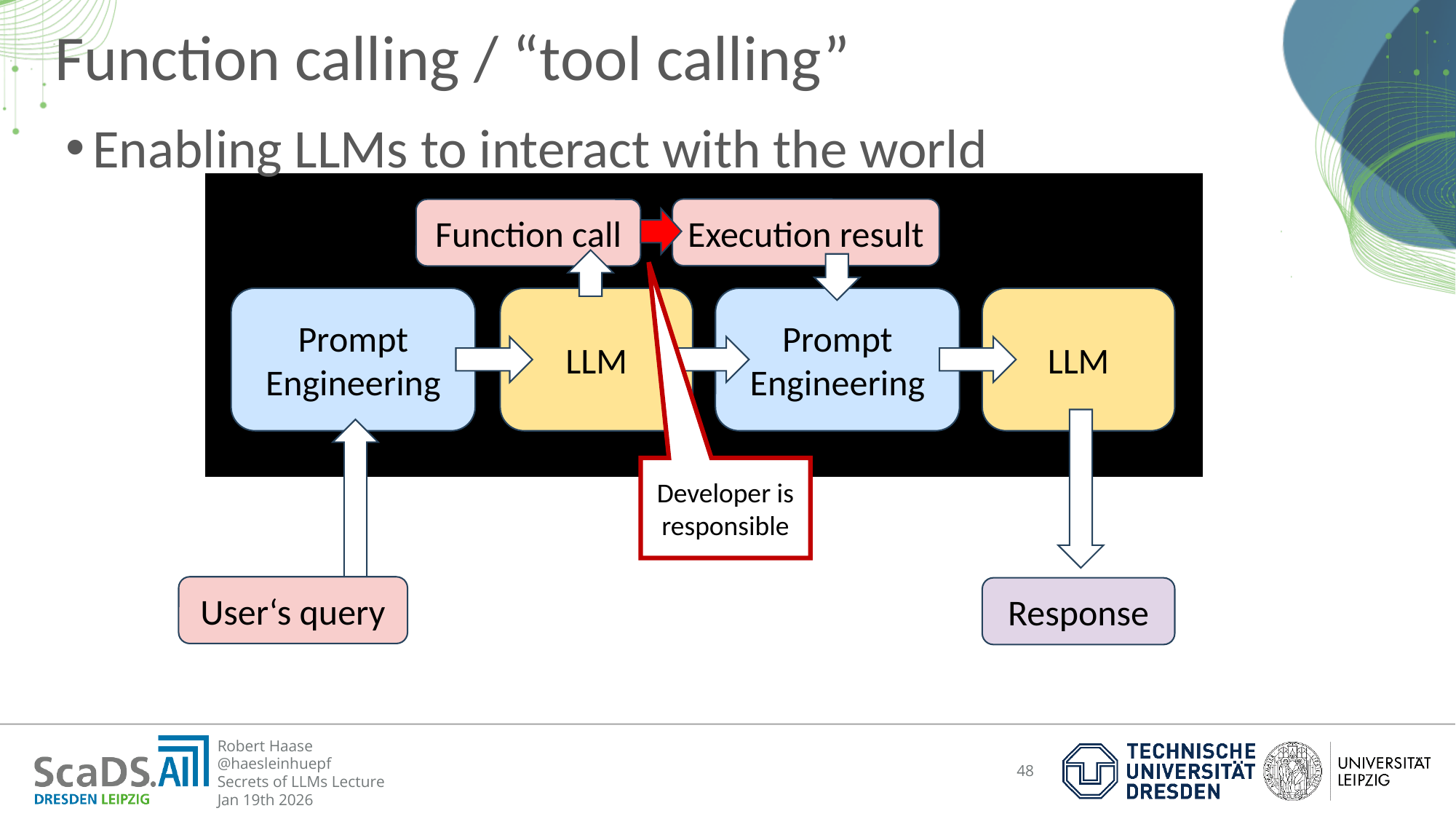

# Function calling / “tool calling”
Enabling LLMs to interact with the world

Execution result
Function call

LLM
Prompt Engineering
LLM
Prompt Engineering

Developer is responsible

User‘s query
Response